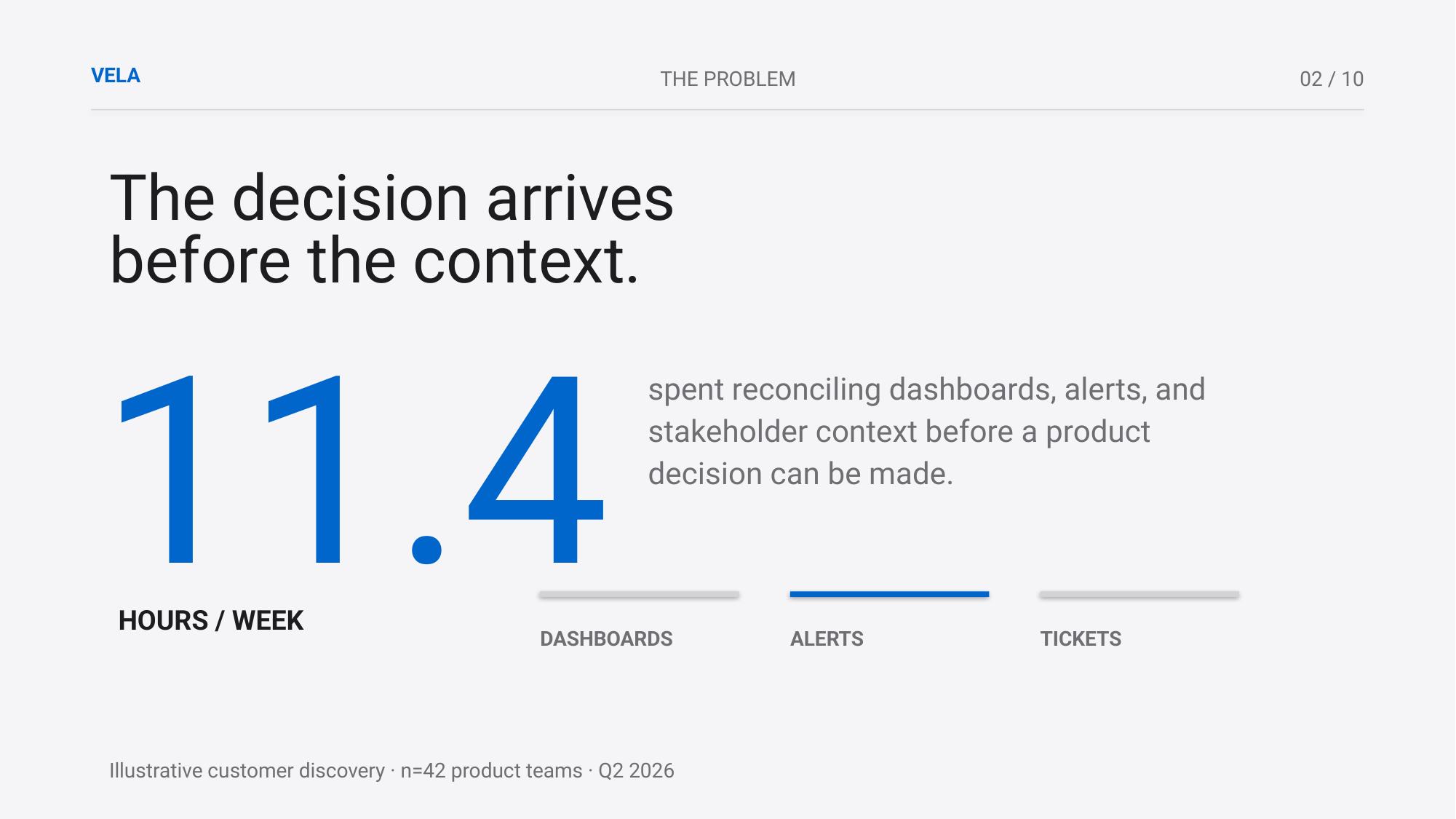

VELA
THE PROBLEM
02 / 10

The decision arrives
before the context.
11.4
spent reconciling dashboards, alerts, and
stakeholder context before a product
decision can be made.

HOURS / WEEK
DASHBOARDS
ALERTS
TICKETS
Illustrative customer discovery · n=42 product teams · Q2 2026